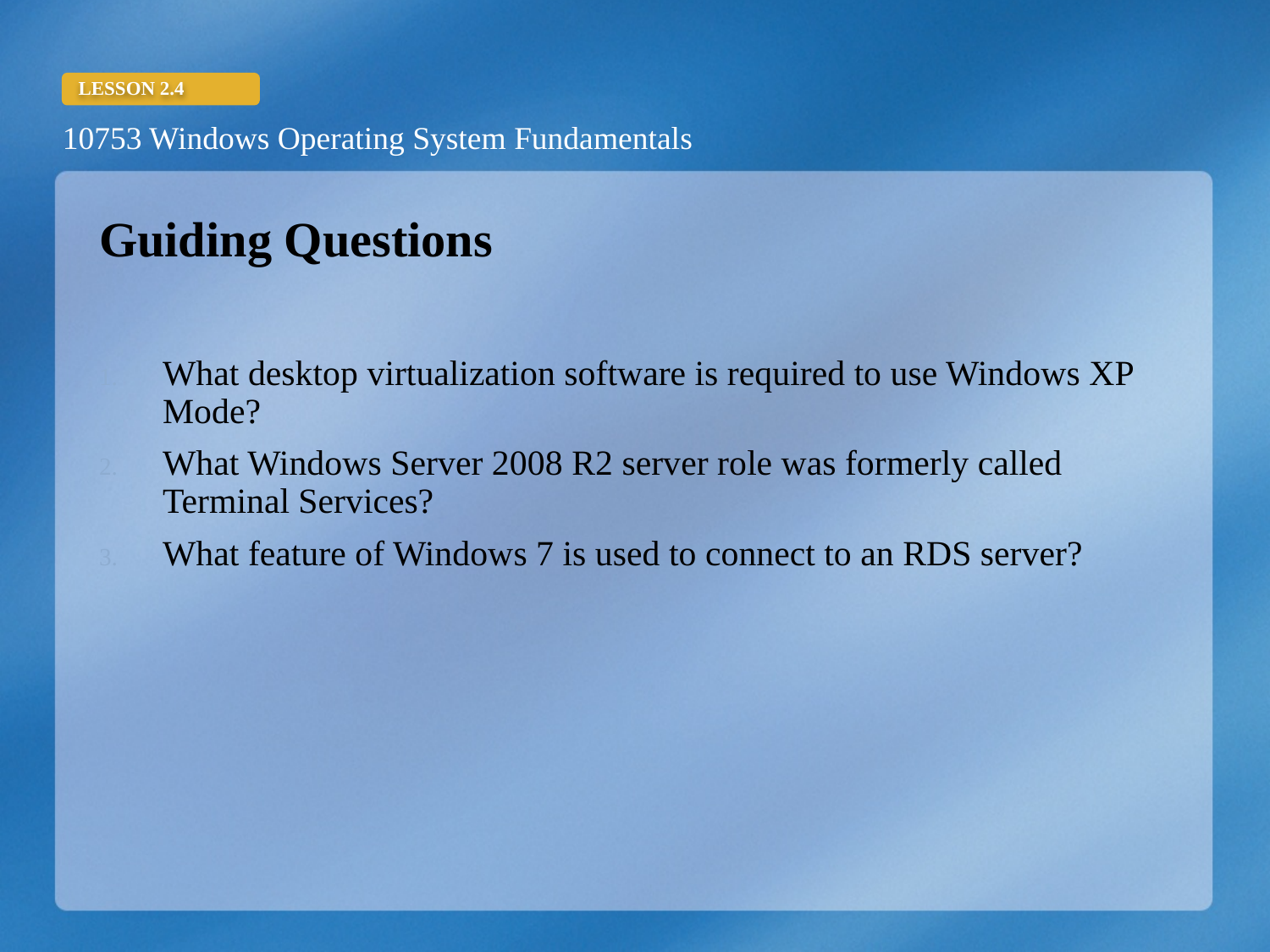

Guiding Questions

What desktop virtualization software is required to use Windows XP Mode?
What Windows Server 2008 R2 server role was formerly called Terminal Services?
What feature of Windows 7 is used to connect to an RDS server?